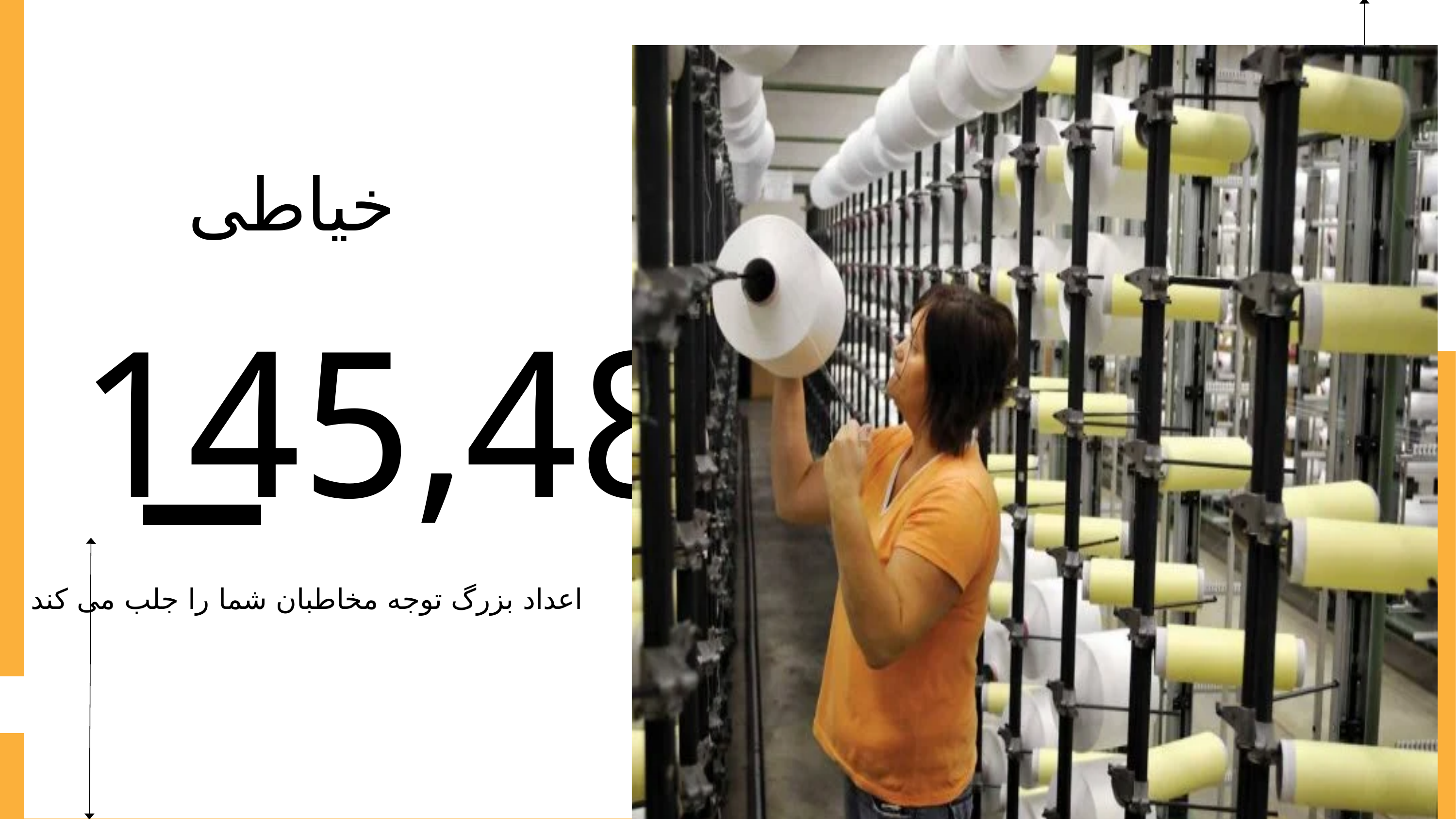

خیاطی
145,487

اعداد بزرگ توجه مخاطبان شما را جلب می کند